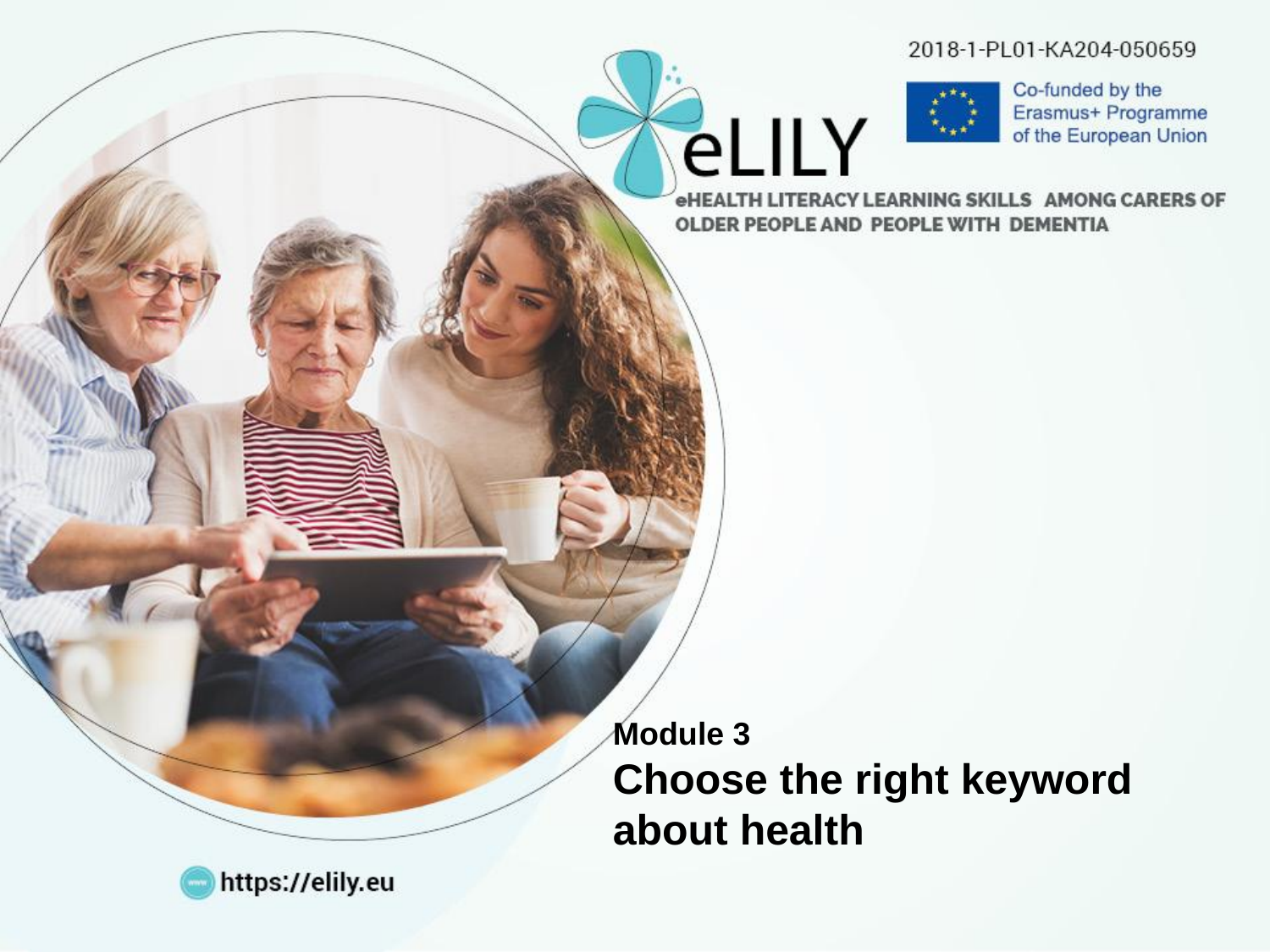

Module 3
Choose the right keyword about health